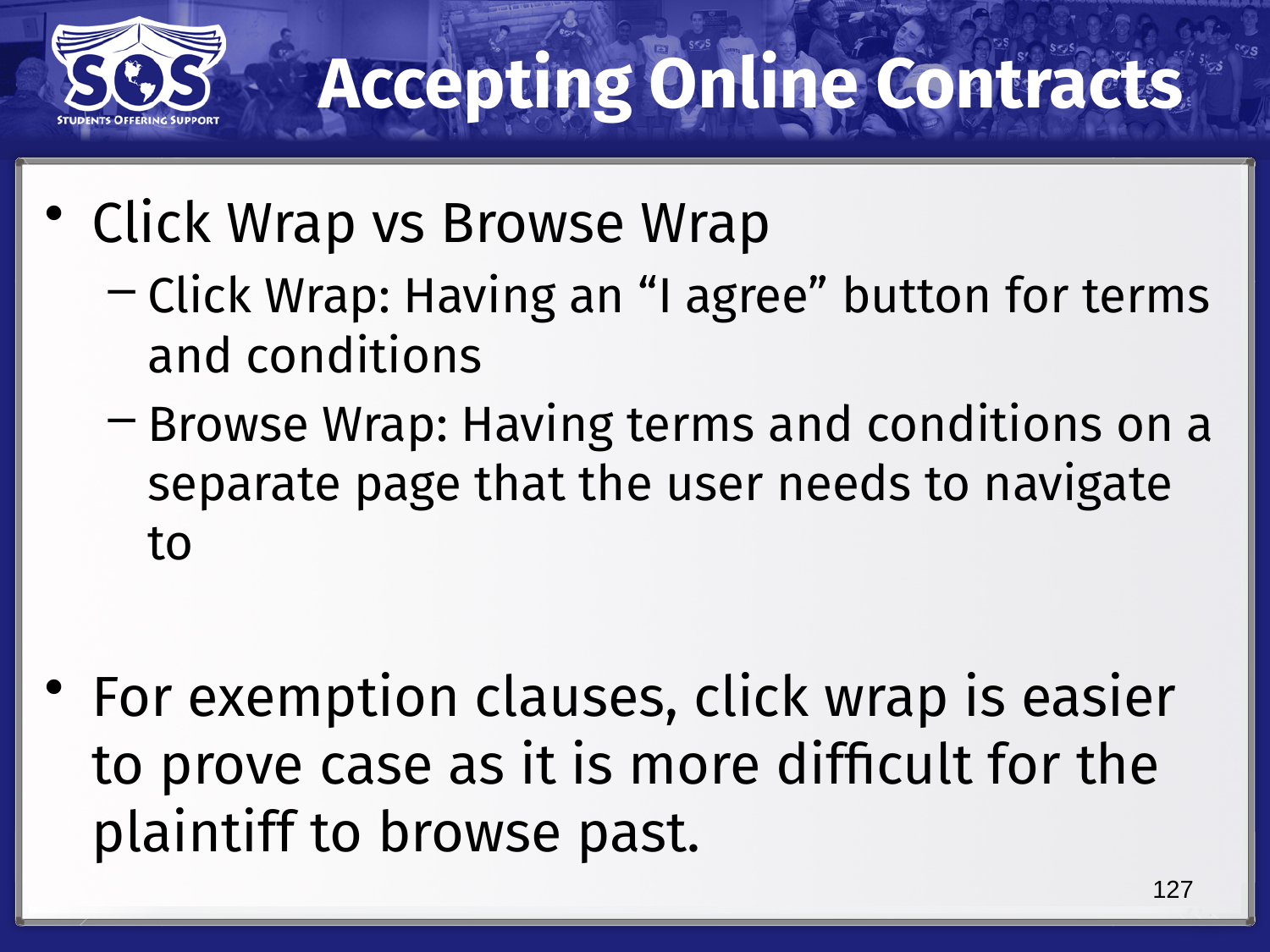

# Accepting Online Contracts
Click Wrap vs Browse Wrap
Click Wrap: Having an “I agree” button for terms and conditions
Browse Wrap: Having terms and conditions on a separate page that the user needs to navigate to

For exemption clauses, click wrap is easier to prove case as it is more difficult for the plaintiff to browse past.

127